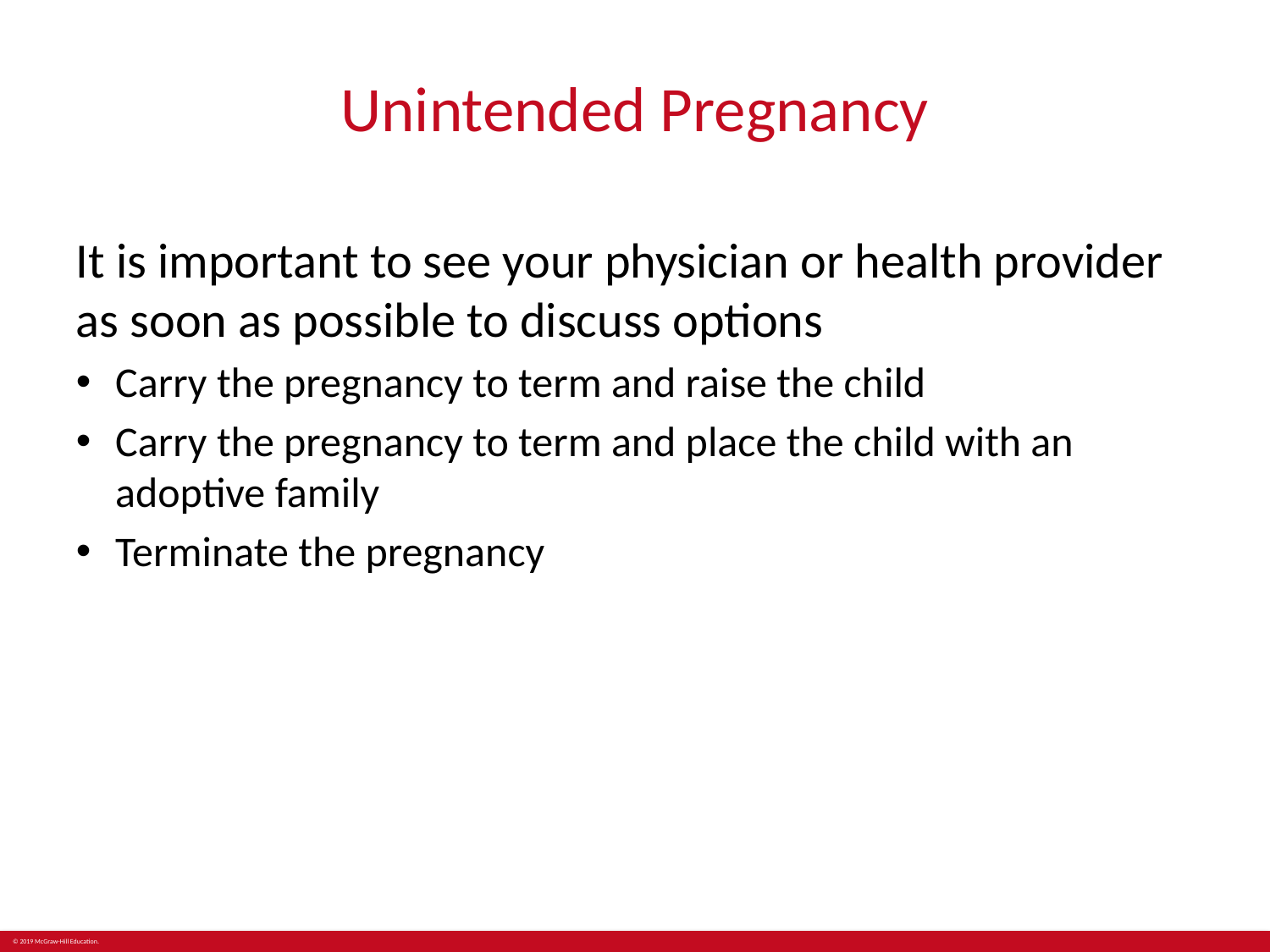

# Unintended Pregnancy
It is important to see your physician or health provider as soon as possible to discuss options
Carry the pregnancy to term and raise the child
Carry the pregnancy to term and place the child with an adoptive family
Terminate the pregnancy